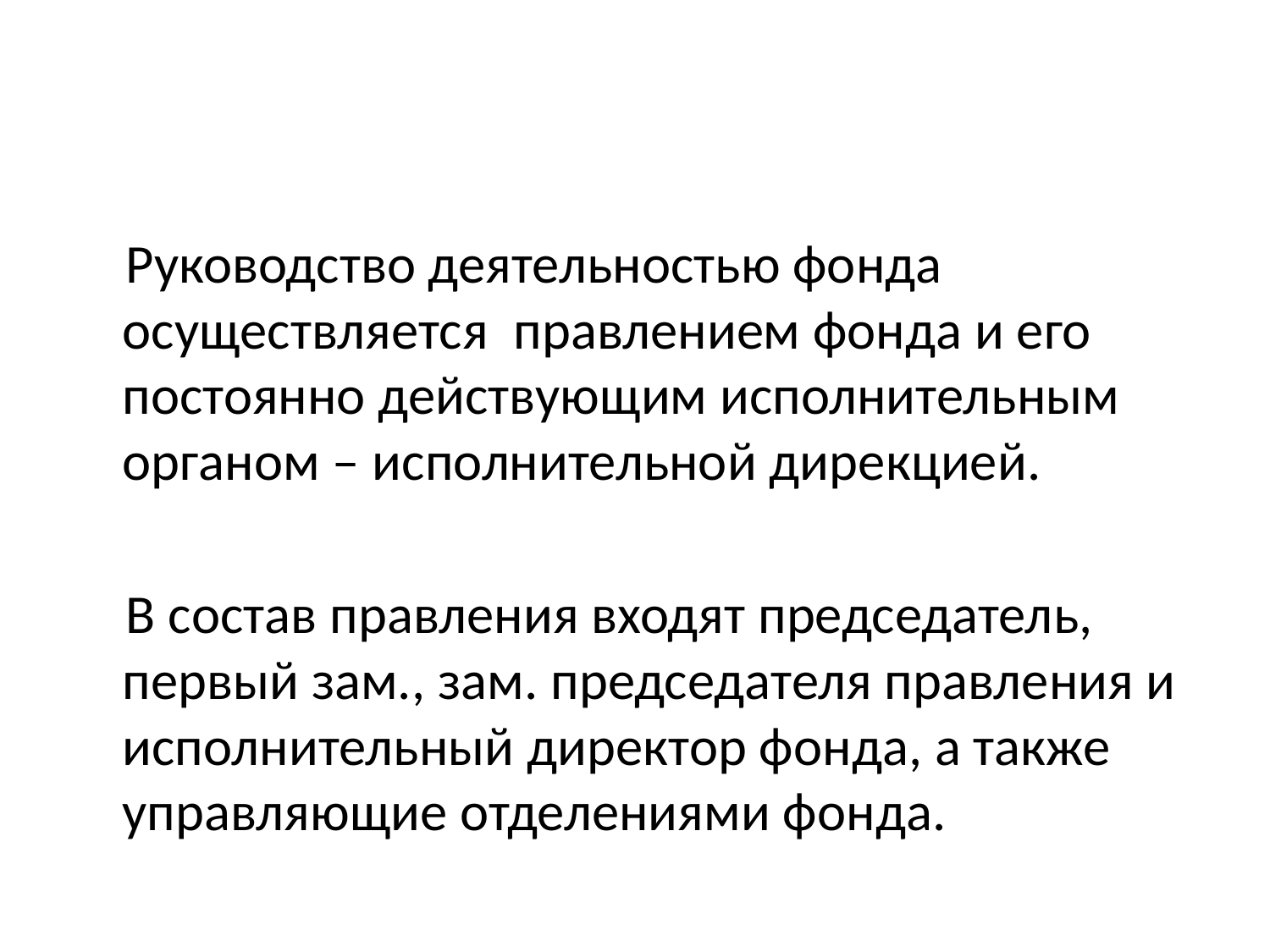

#
    Руководство деятельностью фонда осуществляется  правлением фонда и его постоянно действующим исполнительным органом – исполнительной дирекцией.

    В состав правления входят председатель, первый зам., зам. председателя правления и исполнительный директор фонда, а также управляющие отделениями фонда.